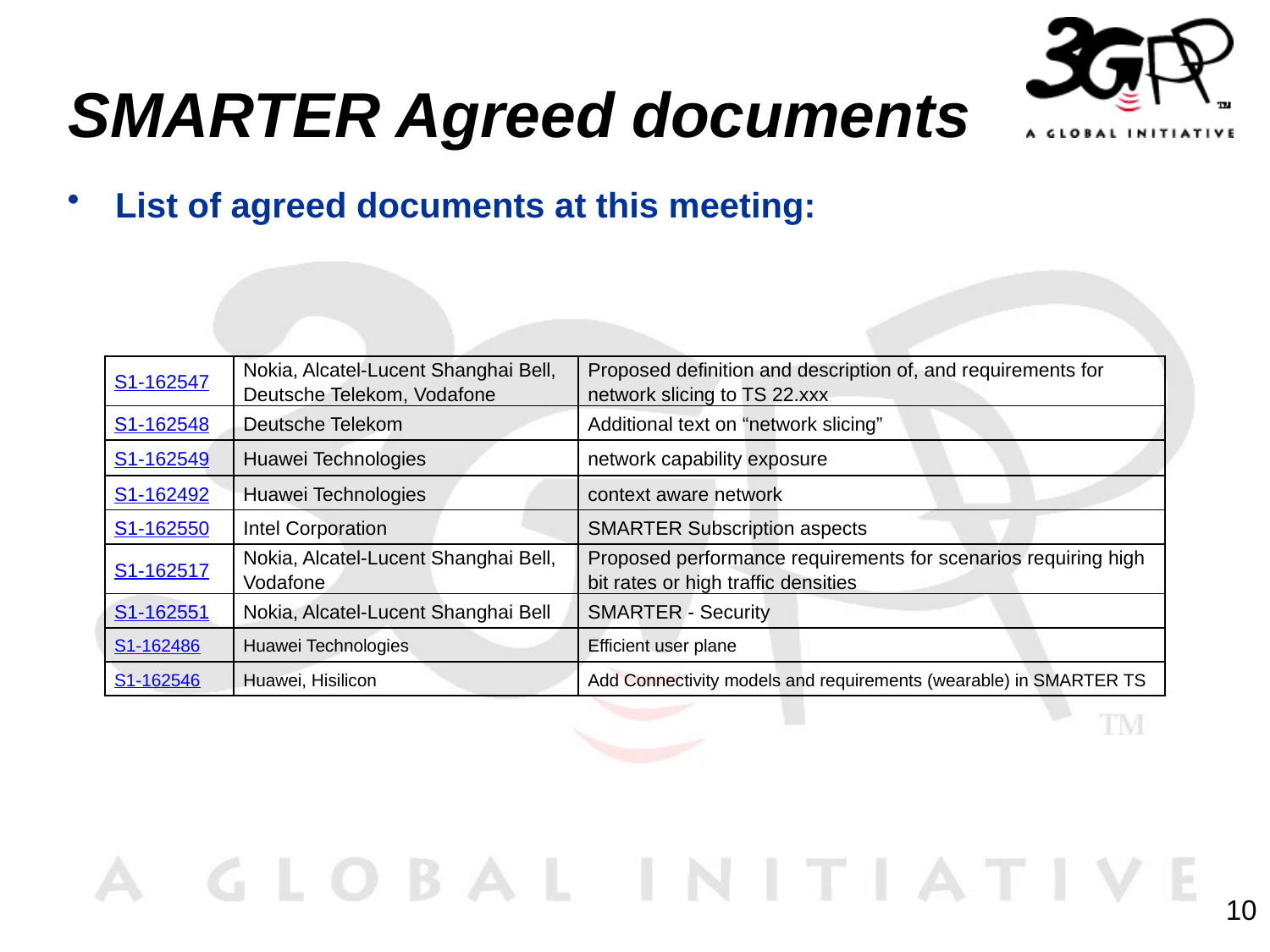

# SMARTER Agreed documents
List of agreed documents at this meeting:

| S1-162547 | Nokia, Alcatel-Lucent Shanghai Bell, Deutsche Telekom, Vodafone | Proposed definition and description of, and requirements for network slicing to TS 22.xxx |
| --- | --- | --- |
| S1-162548 | Deutsche Telekom | Additional text on “network slicing” |
| S1-162549 | Huawei Technologies | network capability exposure |
| S1-162492 | Huawei Technologies | context aware network |
| S1-162550 | Intel Corporation | SMARTER Subscription aspects |
| S1-162517 | Nokia, Alcatel-Lucent Shanghai Bell, Vodafone | Proposed performance requirements for scenarios requiring high bit rates or high traffic densities |
| S1-162551 | Nokia, Alcatel-Lucent Shanghai Bell | SMARTER - Security |
| S1-162486 | Huawei Technologies | Efficient user plane |
| S1-162546 | Huawei, Hisilicon | Add Connectivity models and requirements (wearable) in SMARTER TS |
10